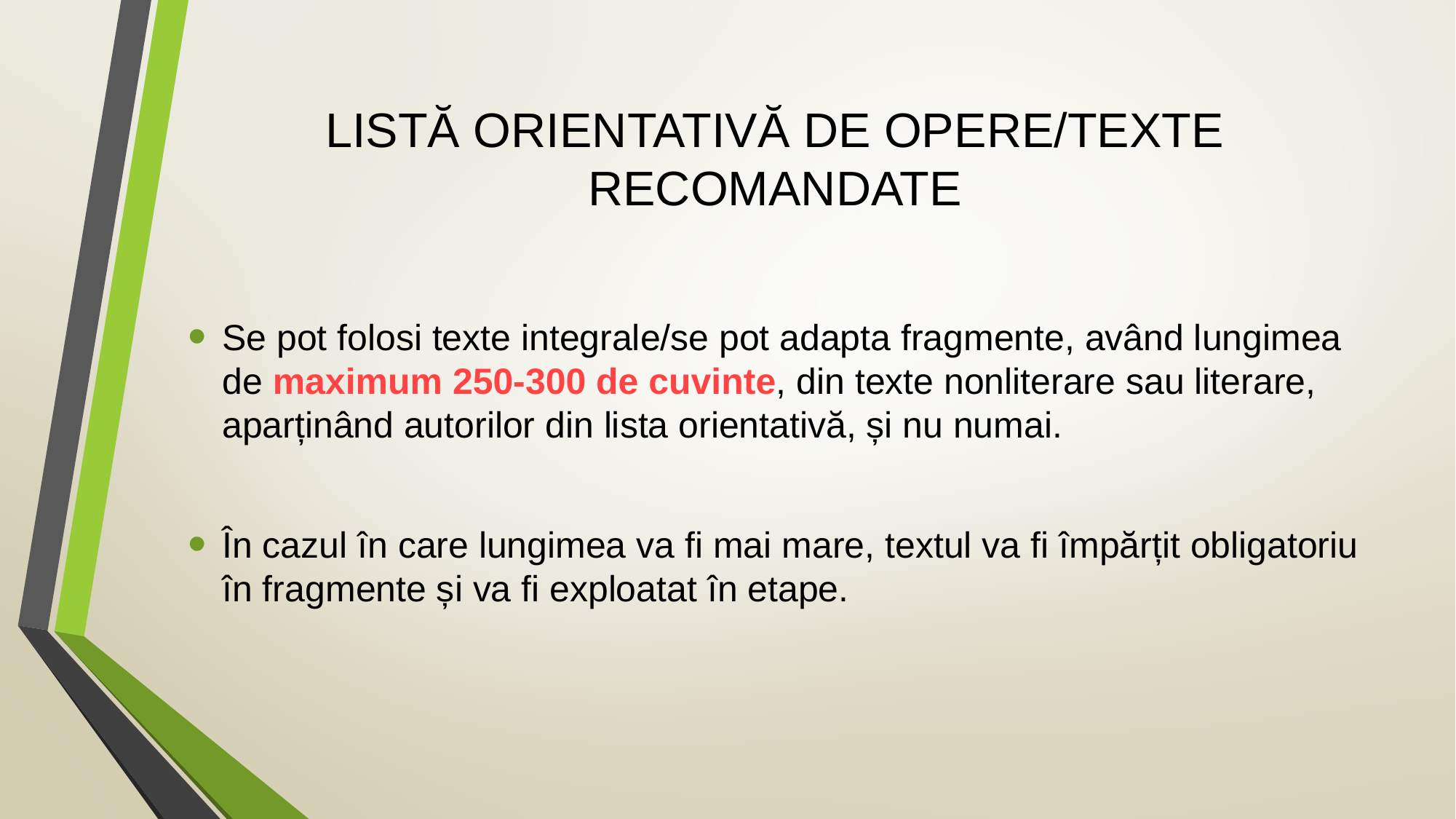

# LISTĂ ORIENTATIVĂ DE OPERE/TEXTE RECOMANDATE
Se pot folosi texte integrale/se pot adapta fragmente, având lungimea de maximum 250-300 de cuvinte, din texte nonliterare sau literare, aparținând autorilor din lista orientativă, și nu numai.

În cazul în care lungimea va fi mai mare, textul va fi împărțit obligatoriu în fragmente și va fi exploatat în etape.